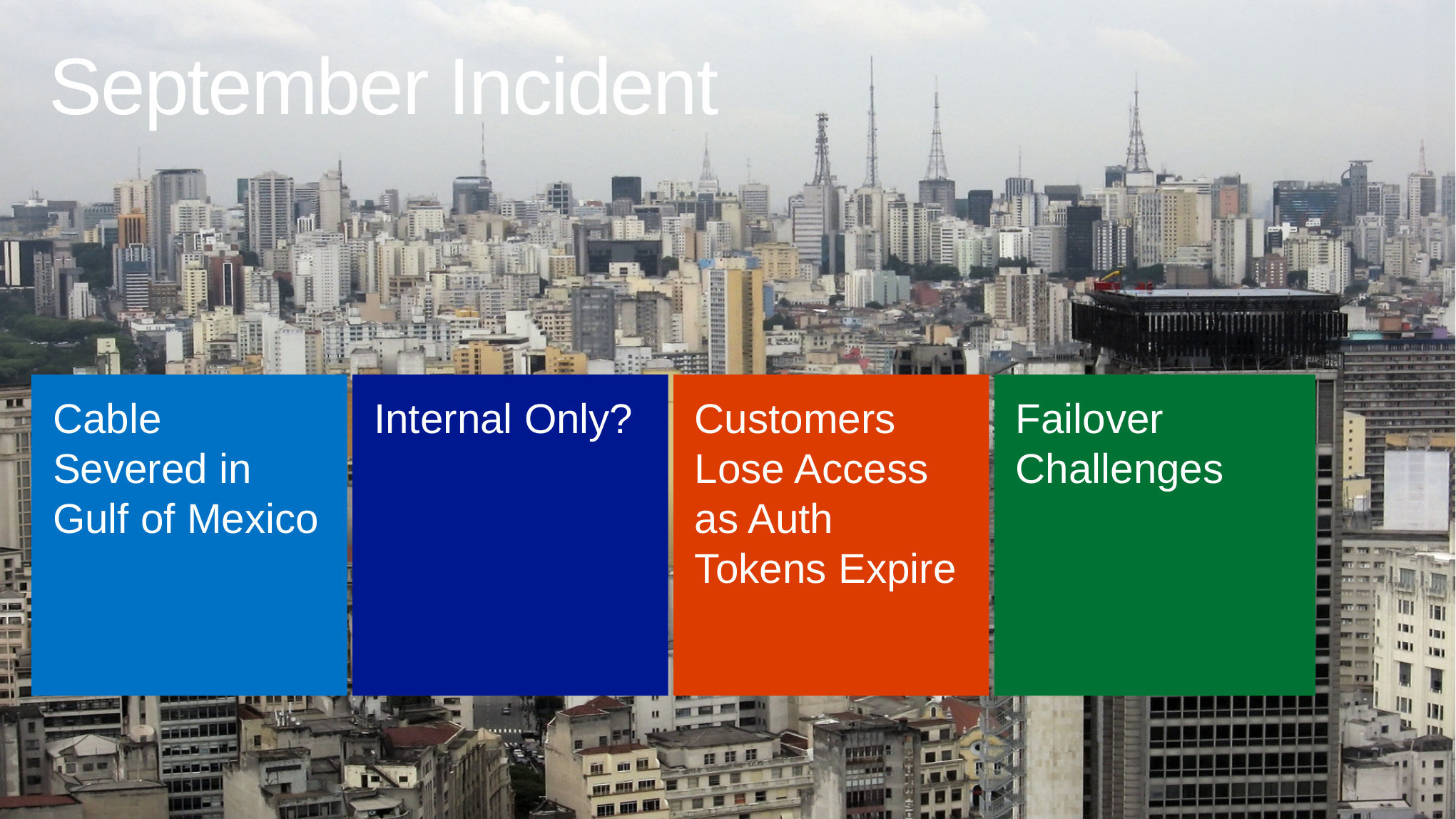

# September Incident
Cable Severed in Gulf of Mexico
Internal Only?
Customers Lose Access as Auth Tokens Expire
Failover Challenges